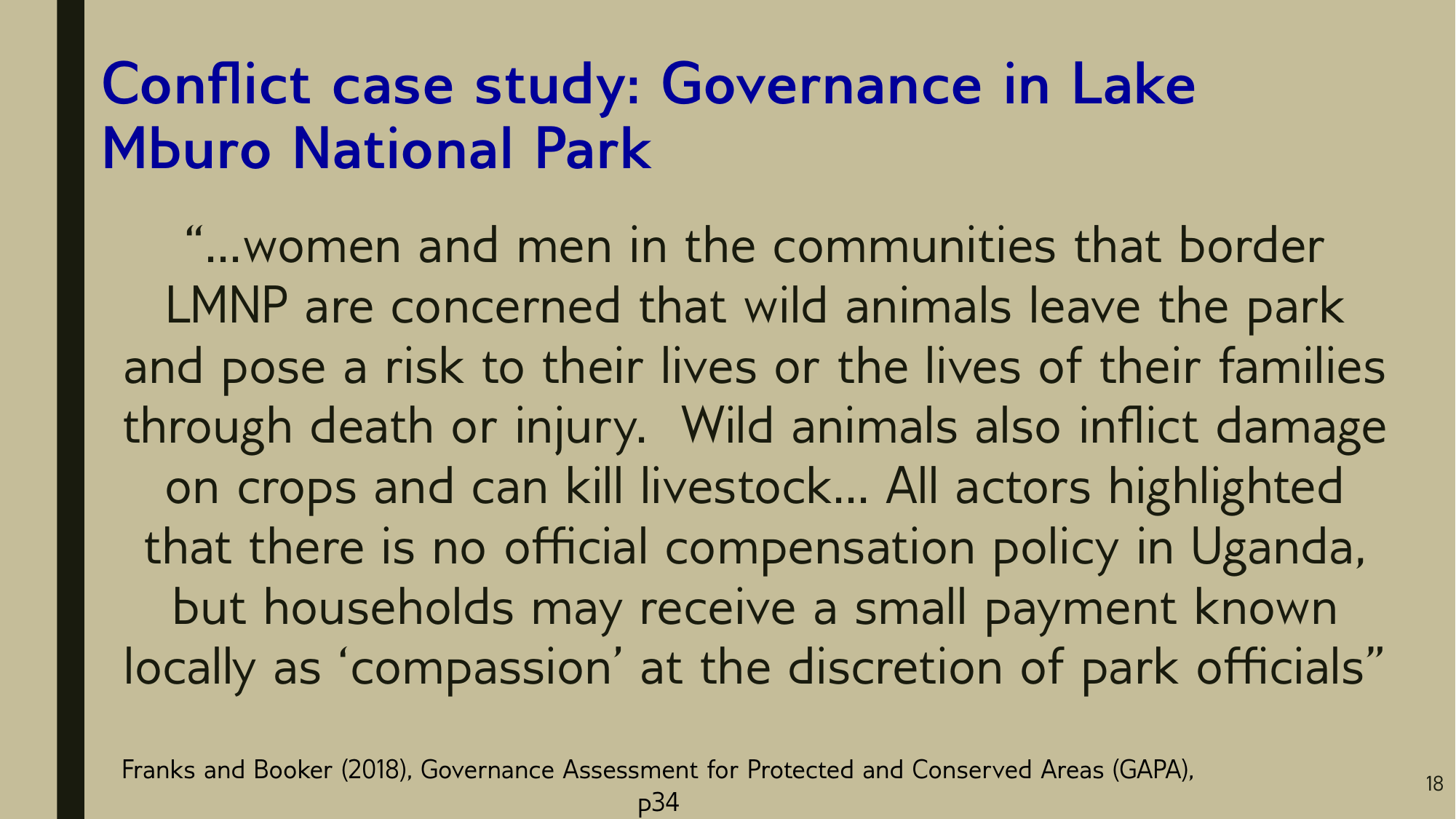

# Conflict case study: Governance in Lake Mburo National Park
“...women and men in the communities that border LMNP are concerned that wild animals leave the park and pose a risk to their lives or the lives of their families through death or injury.  Wild animals also inflict damage on crops and can kill livestock... All actors highlighted that there is no official compensation policy in Uganda, but households may receive a small payment known locally as ‘compassion’ at the discretion of park officials”

Franks and Booker (2018), Governance Assessment for Protected and Conserved Areas (GAPA), p34
18